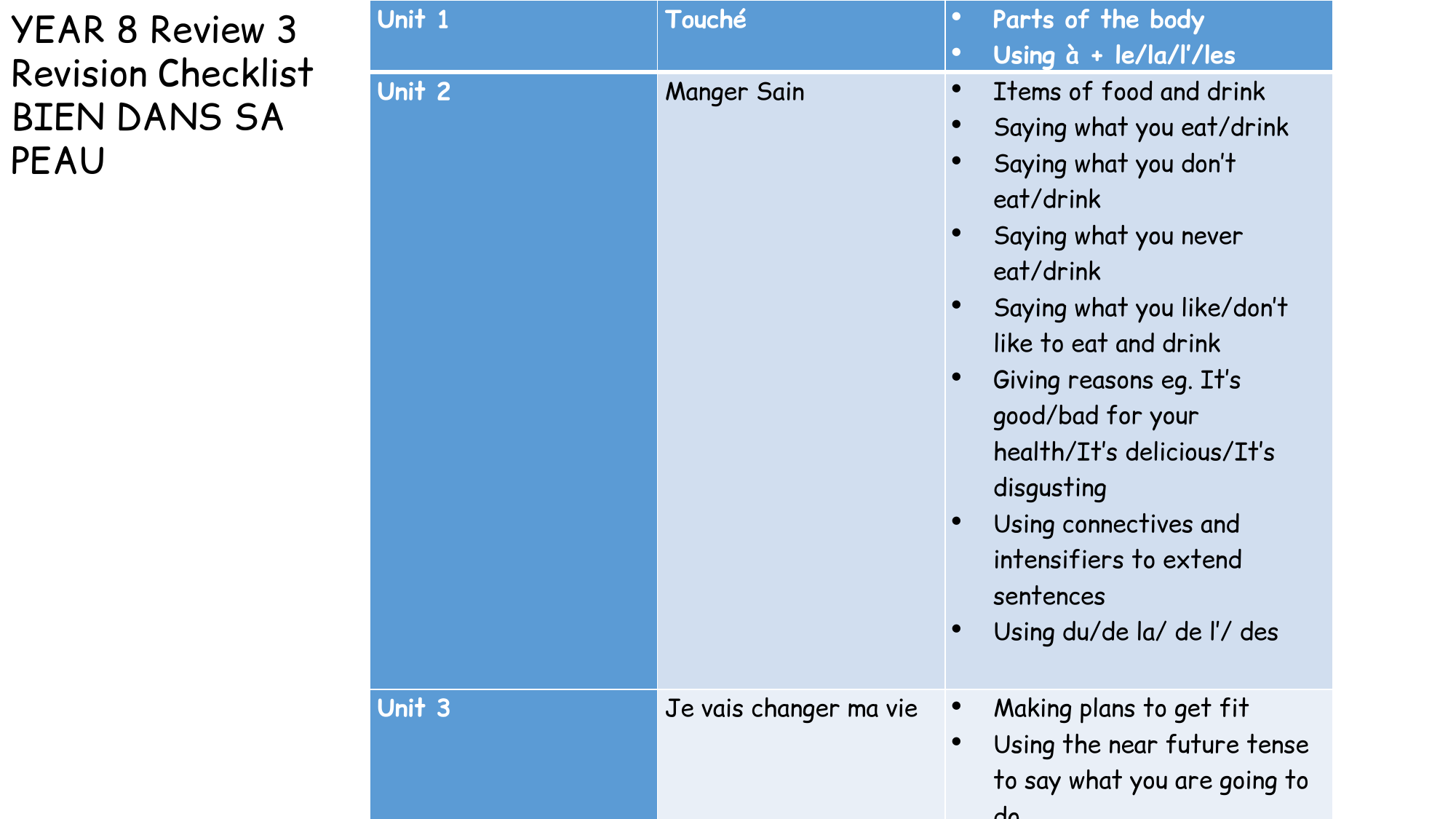

# YEAR 8 Review 3 Revision Checklist
BIEN DANS SA PEAU

| Unit 1 | Touché | Parts of the body Using à + le/la/l’/les |
| --- | --- | --- |
| Unit 2 | Manger Sain | Items of food and drink Saying what you eat/drink Saying what you don’t eat/drink Saying what you never eat/drink Saying what you like/don’t like to eat and drink Giving reasons eg. It’s good/bad for your health/It’s delicious/It’s disgusting Using connectives and intensifiers to extend sentences Using du/de la/ de l’/ des |
| Unit 3 | Je vais changer ma vie | Making plans to get fit Using the near future tense to say what you are going to do |
| Unit 4 | Es-tu en forme? | Describing levels of fitness Using 2 tenses together |